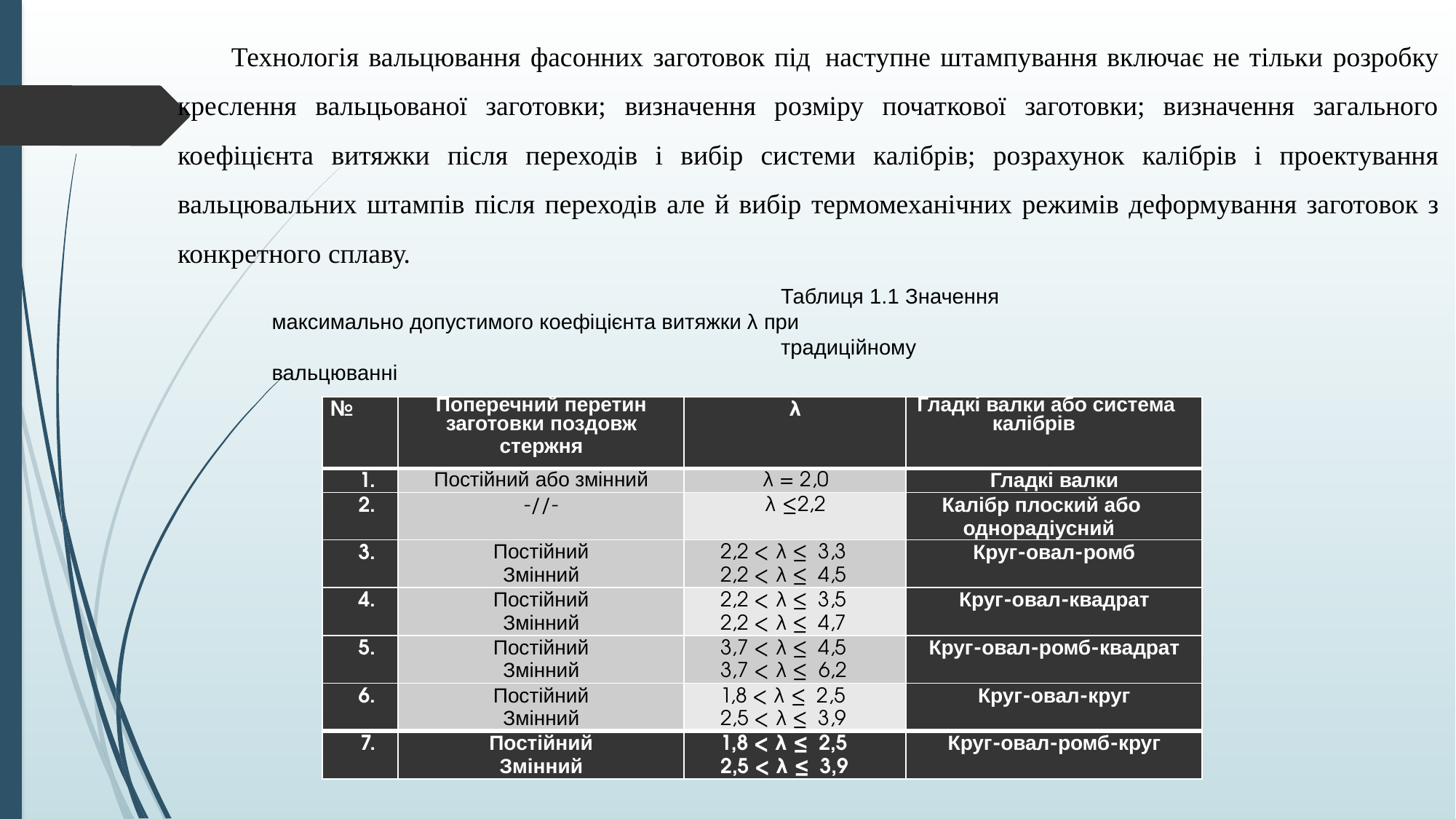

Технологія вальцювання фасонних заготовок під наступне штампування включає не тільки розробку креслення вальцьованої заготовки; визначення розміру початкової заготовки; визначення загального коефіцієнта витяжки після переходів і вибір системи калібрів; розрахунок калібрів і проектування вальцювальних штампів після переходів але й вибір термомеханічних режимів деформування заготовок з конкретного сплаву.
Таблиця 1.1 Значення максимально допустимого коефіцієнта витяжки λ при
традиційному вальцюванні

| № | Поперечний перетин заготовки поздовж стержня | λ | Гладкі валки або система калібрів |
| --- | --- | --- | --- |
| 1. | Постійний або змінний | λ = 2,0 | Гладкі валки |
| 2. | -//- | λ ≤2,2 | Калібр плоский або однорадіусний |
| 3. | Постійний Змінний | 2,2 < λ ≤ 3,3 2,2 < λ ≤ 4,5 | Круг-овал-ромб |
| 4. | Постійний Змінний | 2,2 < λ ≤ 3,5 2,2 < λ ≤ 4,7 | Круг-овал-квадрат |
| 5. | Постійний Змінний | 3,7 < λ ≤ 4,5 3,7 < λ ≤ 6,2 | Круг-овал-ромб-квадрат |
| 6. | Постійний Змінний | 1,8 < λ ≤ 2,5 2,5 < λ ≤ 3,9 | Круг-овал-круг |
| 7. | Постійний Змінний | 1,8 < λ ≤ 2,5 2,5 < λ ≤ 3,9 | Круг-овал-ромб-круг |